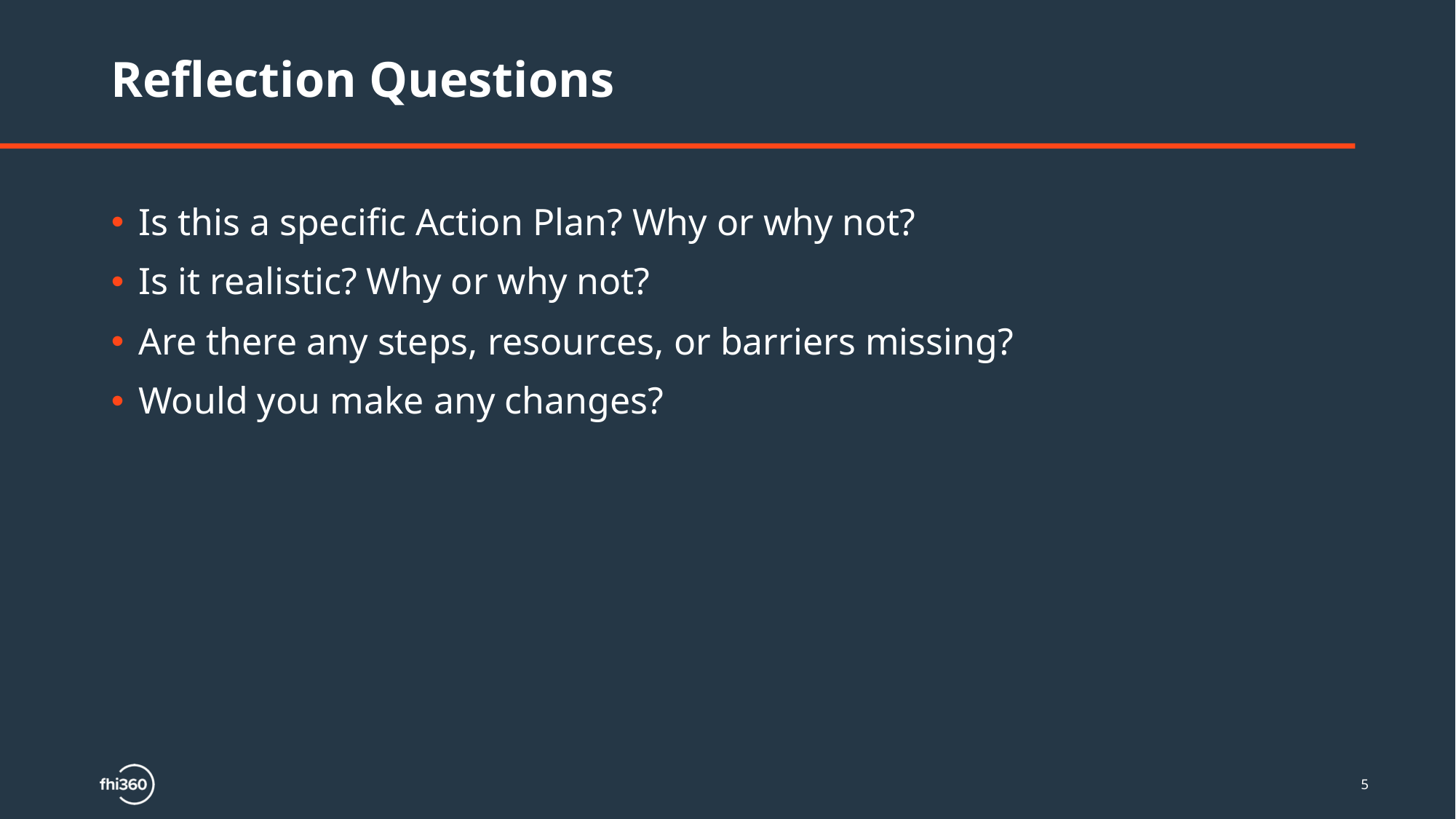

# Reflection Questions
Is this a specific Action Plan? Why or why not?
Is it realistic? Why or why not?
Are there any steps, resources, or barriers missing?
Would you make any changes?